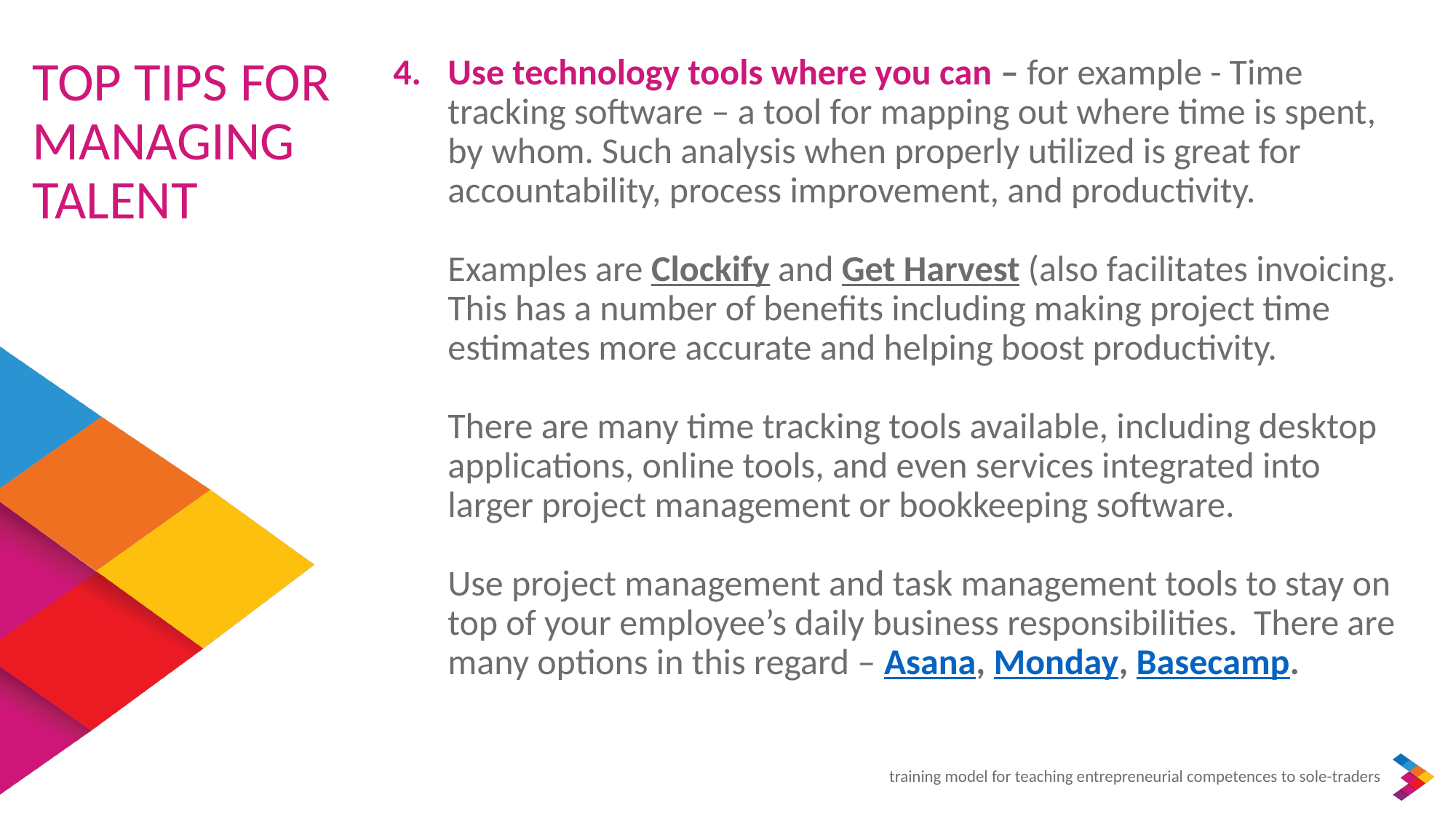

TOP TIPS FOR MANAGING TALENT
Use technology tools where you can – for example - Time tracking software – a tool for mapping out where time is spent, by whom. Such analysis when properly utilized is great for accountability, process improvement, and productivity.
Examples are Clockify and Get Harvest (also facilitates invoicing. This has a number of benefits including making project time estimates more accurate and helping boost productivity.
There are many time tracking tools available, including desktop applications, online tools, and even services integrated into larger project management or bookkeeping software.
Use project management and task management tools to stay on top of your employee’s daily business responsibilities.  There are many options in this regard – Asana, Monday, Basecamp.